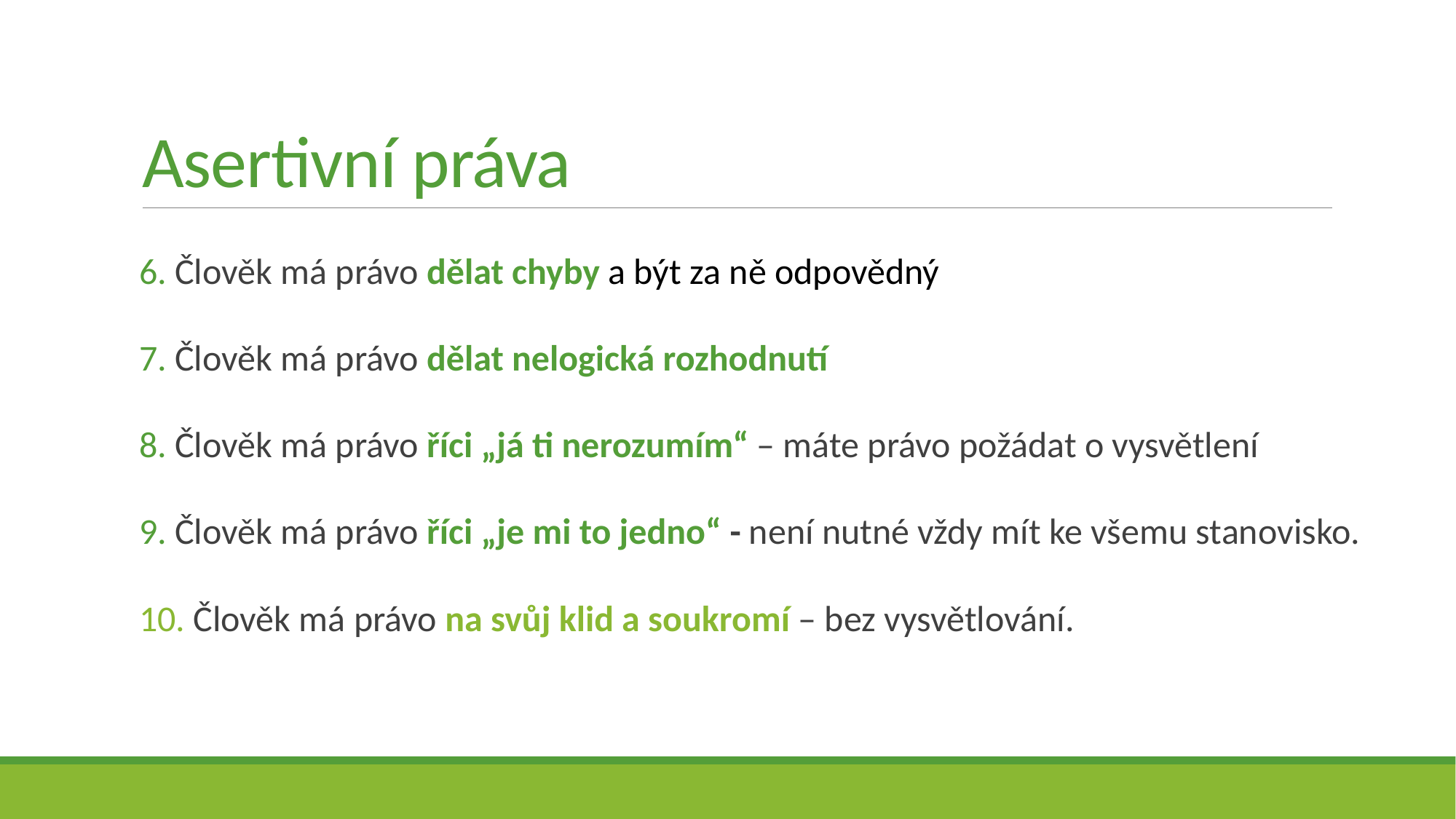

# Asertivní práva
6. Člověk má právo dělat chyby a být za ně odpovědný
7. Člověk má právo dělat nelogická rozhodnutí
8. Člověk má právo říci „já ti nerozumím“ – máte právo požádat o vysvětlení
9. Člověk má právo říci „je mi to jedno“ - není nutné vždy mít ke všemu stanovisko.
10. Člověk má právo na svůj klid a soukromí – bez vysvětlování.